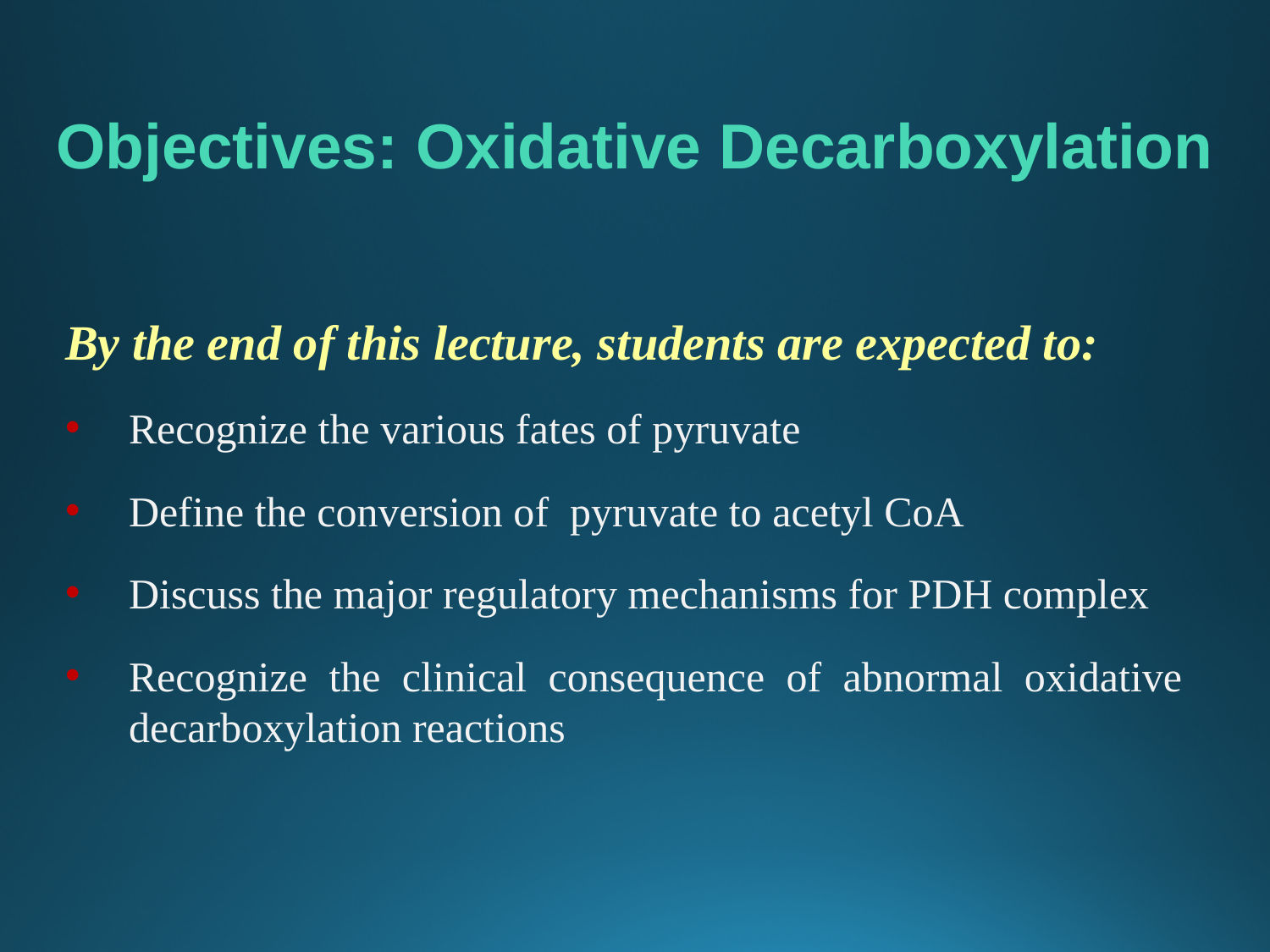

# Objectives: Oxidative Decarboxylation
By the end of this lecture, students are expected to:
Recognize the various fates of pyruvate
Define the conversion of  pyruvate to acetyl CoA
Discuss the major regulatory mechanisms for PDH complex
Recognize the clinical consequence of abnormal oxidative decarboxylation reactions